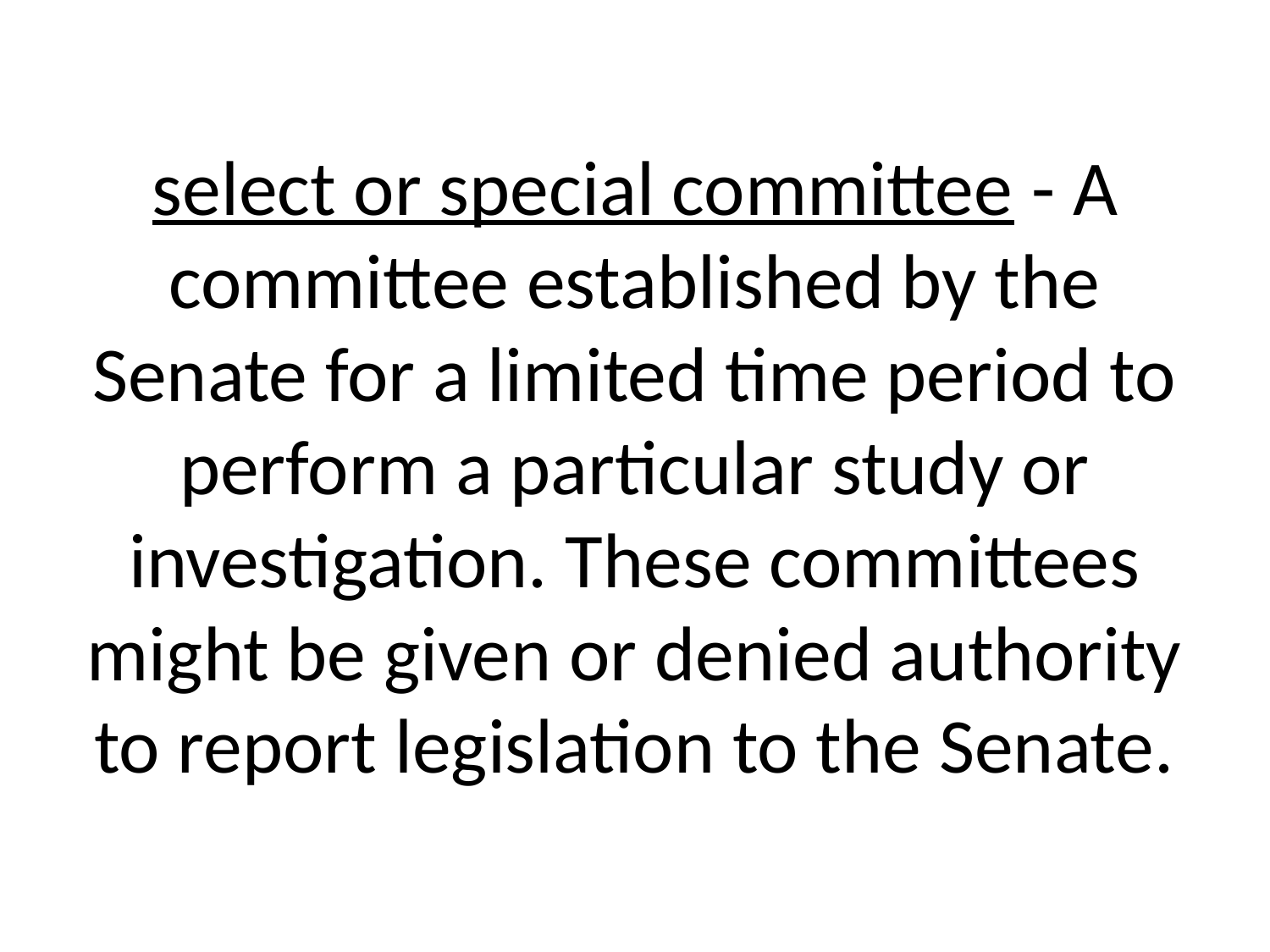

# select or special committee - A committee established by the Senate for a limited time period to perform a particular study or investigation. These committees might be given or denied authority to report legislation to the Senate.